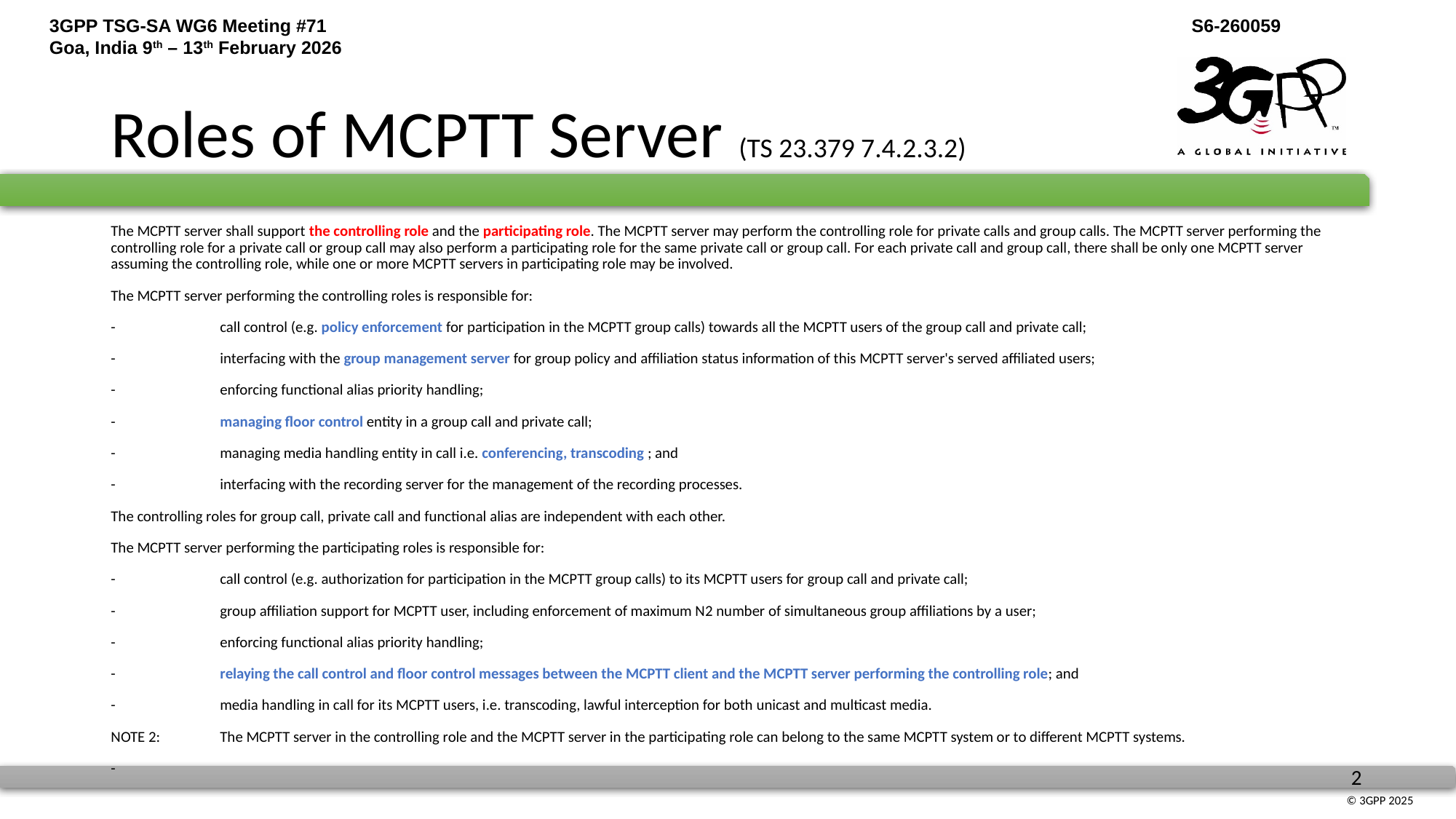

# Roles of MCPTT Server (TS 23.379 7.4.2.3.2)
The MCPTT server shall support the controlling role and the participating role. The MCPTT server may perform the controlling role for private calls and group calls. The MCPTT server performing the controlling role for a private call or group call may also perform a participating role for the same private call or group call. For each private call and group call, there shall be only one MCPTT server assuming the controlling role, while one or more MCPTT servers in participating role may be involved.
The MCPTT server performing the controlling roles is responsible for:
-	call control (e.g. policy enforcement for participation in the MCPTT group calls) towards all the MCPTT users of the group call and private call;
-	interfacing with the group management server for group policy and affiliation status information of this MCPTT server's served affiliated users;
-	enforcing functional alias priority handling;
-	managing floor control entity in a group call and private call;
-	managing media handling entity in call i.e. conferencing, transcoding ; and
-	interfacing with the recording server for the management of the recording processes.
The controlling roles for group call, private call and functional alias are independent with each other.
The MCPTT server performing the participating roles is responsible for:
-	call control (e.g. authorization for participation in the MCPTT group calls) to its MCPTT users for group call and private call;
-	group affiliation support for MCPTT user, including enforcement of maximum N2 number of simultaneous group affiliations by a user;
-	enforcing functional alias priority handling;
-	relaying the call control and floor control messages between the MCPTT client and the MCPTT server performing the controlling role; and
-	media handling in call for its MCPTT users, i.e. transcoding, lawful interception for both unicast and multicast media.
NOTE 2:	The MCPTT server in the controlling role and the MCPTT server in the participating role can belong to the same MCPTT system or to different MCPTT systems.
-